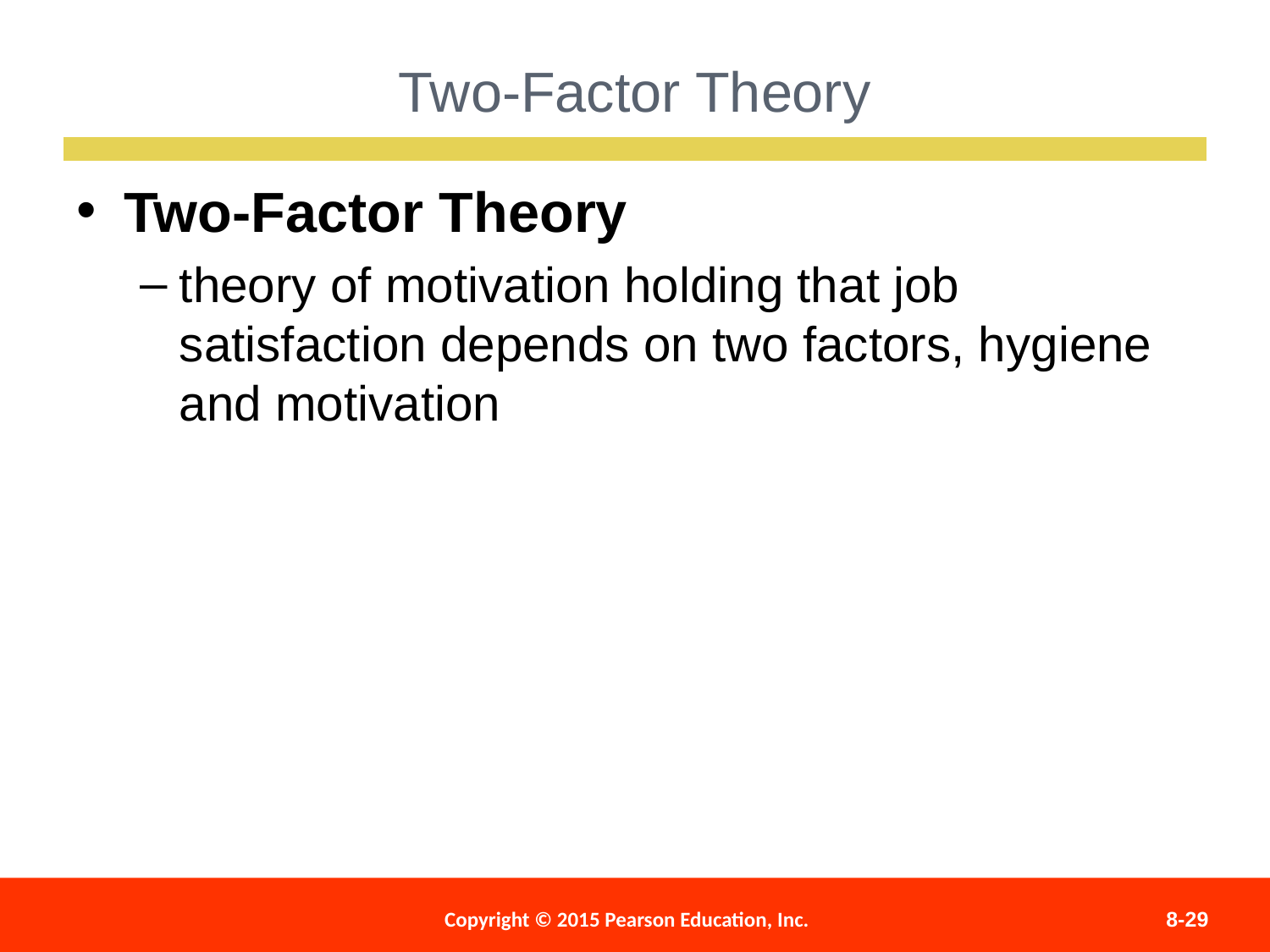

Two-Factor Theory
Two-Factor Theory
theory of motivation holding that job satisfaction depends on two factors, hygiene and motivation